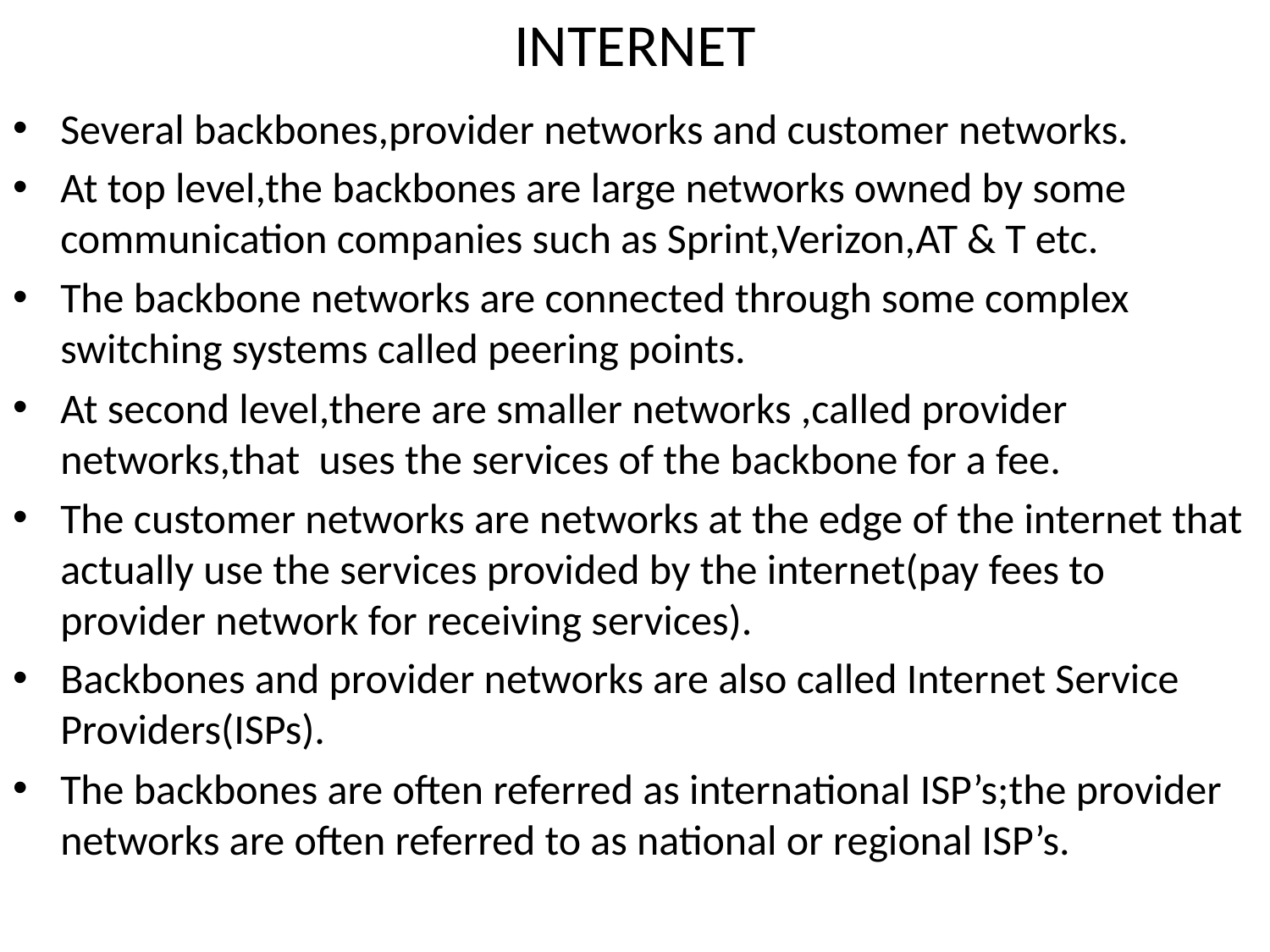

# INTERNET
Several backbones,provider networks and customer networks.
At top level,the backbones are large networks owned by some communication companies such as Sprint,Verizon,AT & T etc.
The backbone networks are connected through some complex switching systems called peering points.
At second level,there are smaller networks ,called provider networks,that  uses the services of the backbone for a fee.
The customer networks are networks at the edge of the internet that actually use the services provided by the internet(pay fees to provider network for receiving services).
Backbones and provider networks are also called Internet Service Providers(ISPs).
The backbones are often referred as international ISP’s;the provider networks are often referred to as national or regional ISP’s.